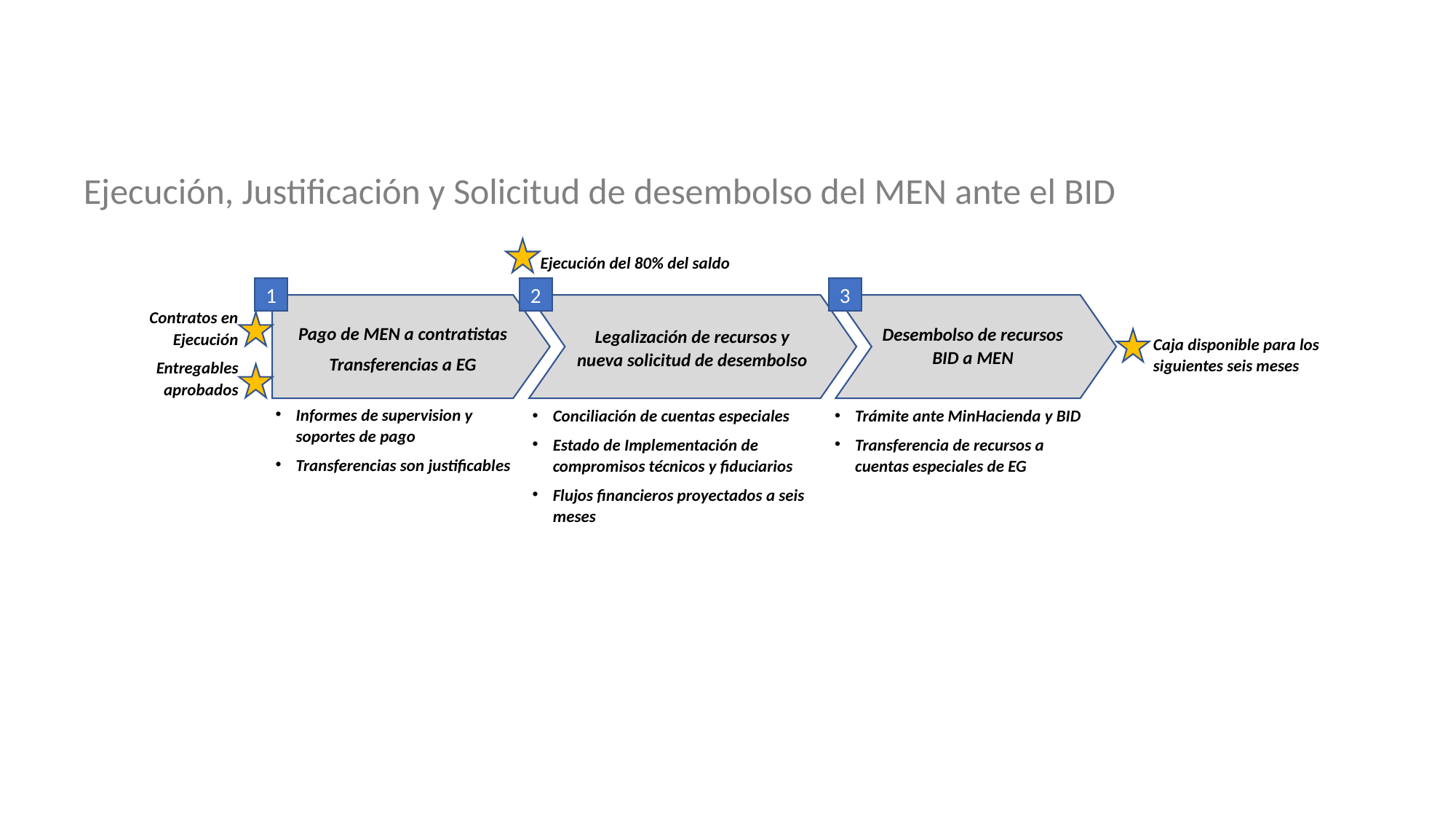

Ejecución, Justificación y Solicitud de desembolso del MEN ante el BID

Ejecución del 80% del saldo
1
2
3

Contratos en Ejecución
Entregables aprobados

Pago de MEN a contratistas
Transferencias a EG
Desembolso de recursos BID a MEN
Legalización de recursos y nueva solicitud de desembolso
Caja disponible para los siguientes seis meses

Informes de supervision y soportes de pago
Transferencias son justificables

Conciliación de cuentas especiales
Estado de Implementación de compromisos técnicos y fiduciarios
Flujos financieros proyectados a seis meses
Trámite ante MinHacienda y BID
Transferencia de recursos a cuentas especiales de EG